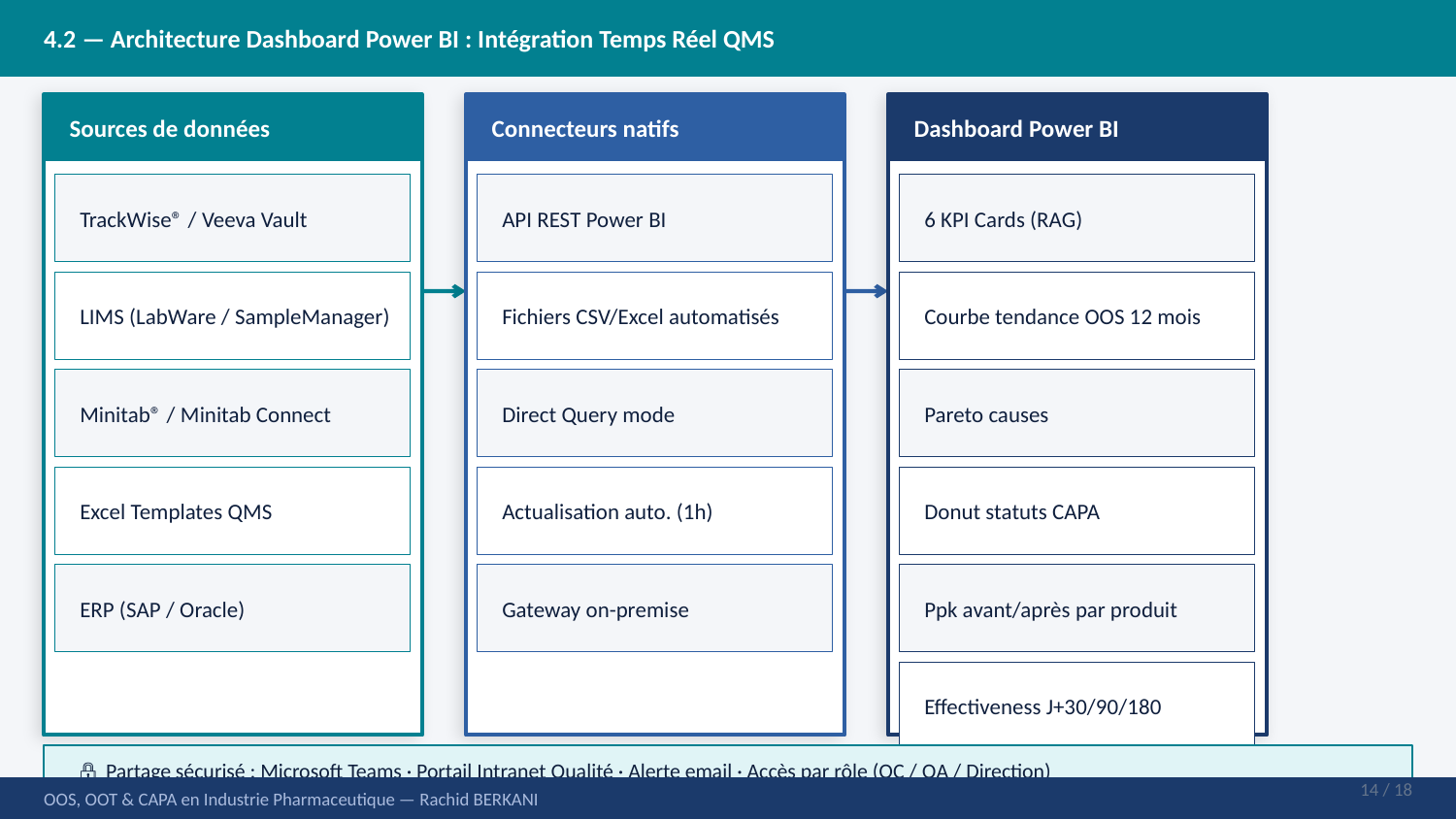

4.2 — Architecture Dashboard Power BI : Intégration Temps Réel QMS

Sources de données

Connecteurs natifs

Dashboard Power BI

TrackWise® / Veeva Vault
API REST Power BI
6 KPI Cards (RAG)

LIMS (LabWare / SampleManager)
Fichiers CSV/Excel automatisés
Courbe tendance OOS 12 mois

Minitab® / Minitab Connect
Direct Query mode
Pareto causes

Excel Templates QMS
Actualisation auto. (1h)
Donut statuts CAPA

ERP (SAP / Oracle)
Gateway on-premise
Ppk avant/après par produit

Effectiveness J+30/90/180

🔒  Partage sécurisé : Microsoft Teams · Portail Intranet Qualité · Alerte email · Accès par rôle (QC / QA / Direction)
14 / 18

OOS, OOT & CAPA en Industrie Pharmaceutique — Rachid BERKANI